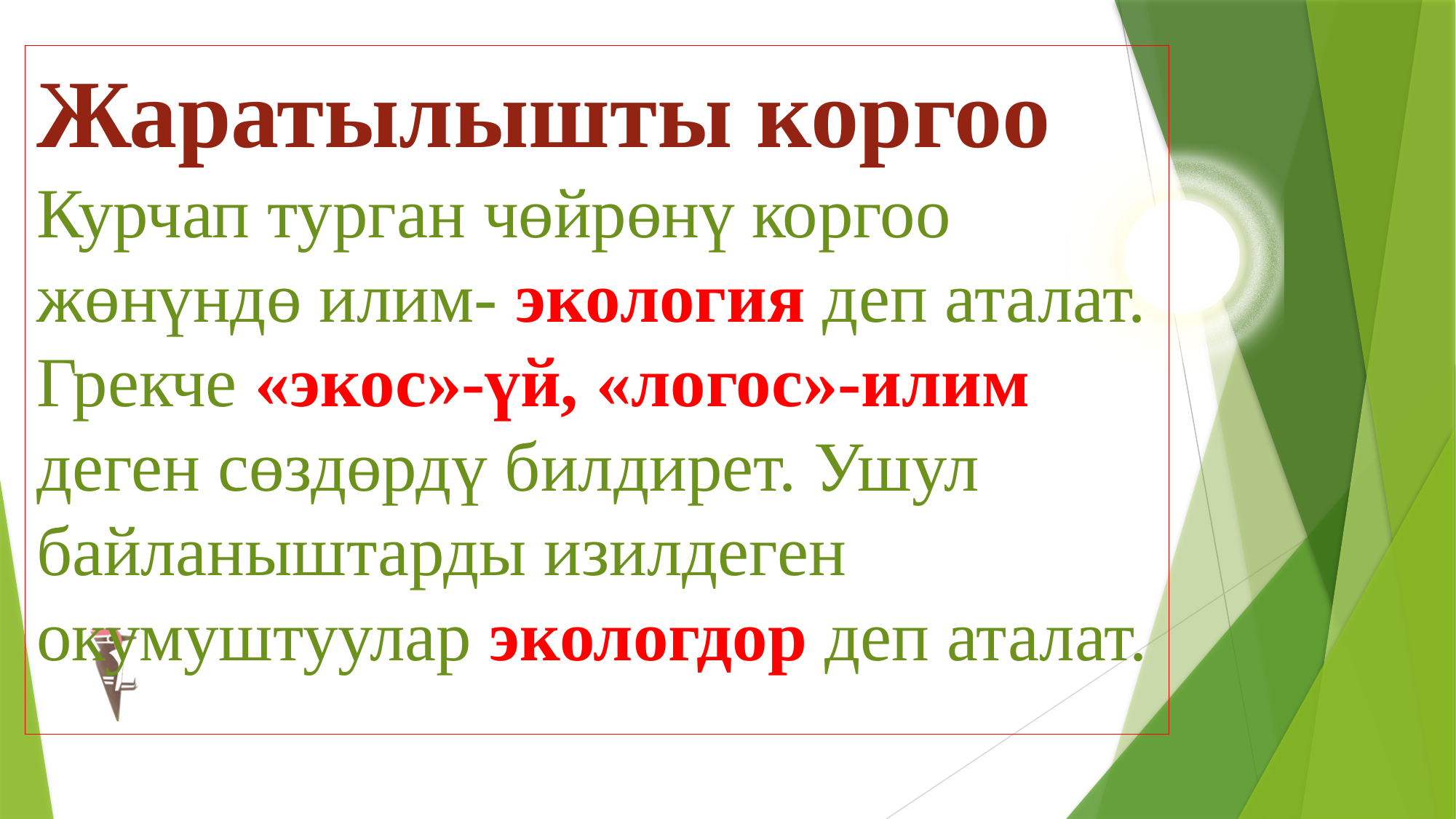

# Жаратылышты коргоо Курчап турган чөйрөнү коргоо жөнүндө илим- экология деп аталат. Грекче «экос»-үй, «логос»-илим деген сөздөрдү билдирет. Ушул байланыштарды изилдеген окумуштуулар экологдор деп аталат.